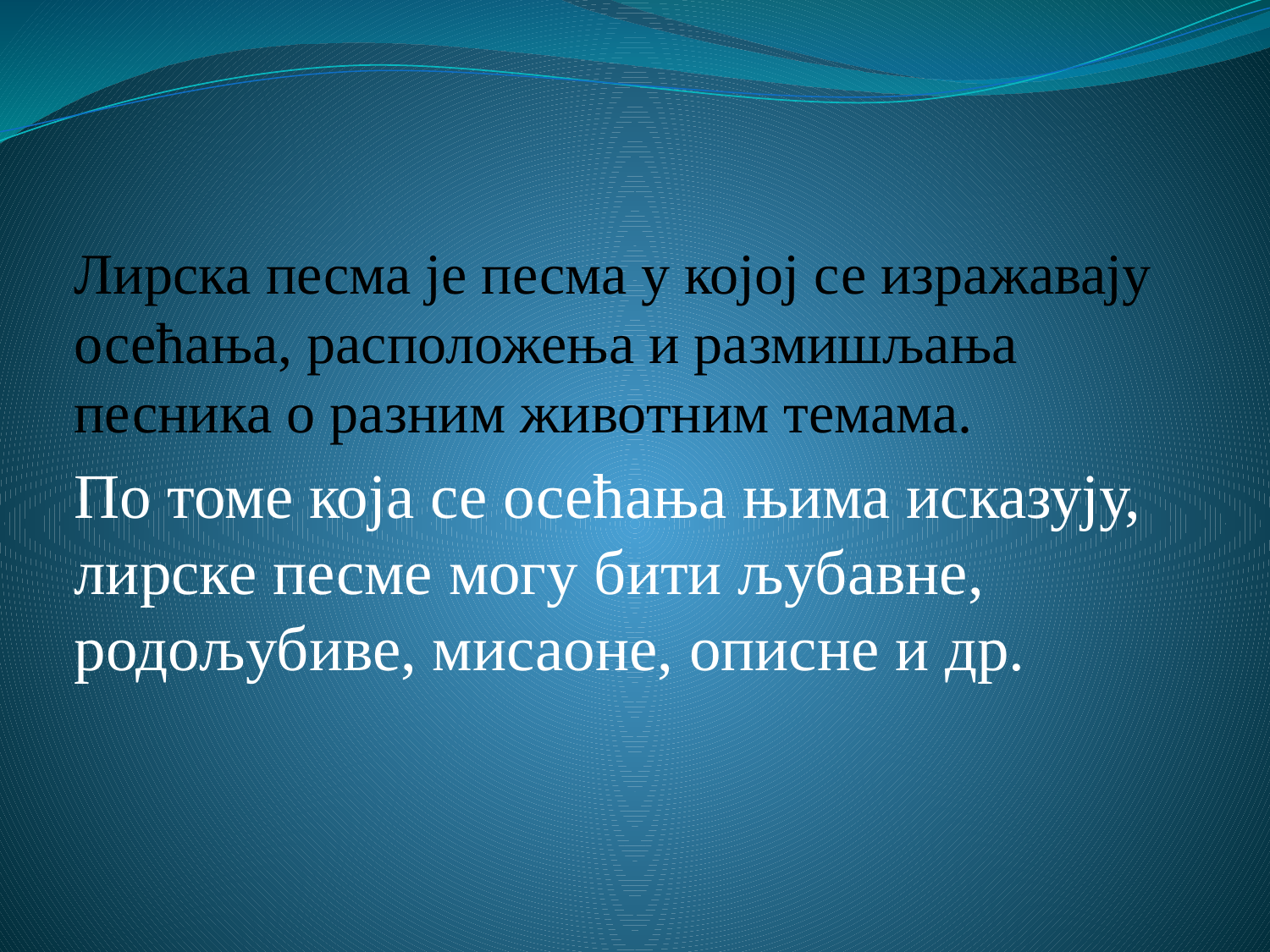

# Лирска песма је песма у којој се изражавају осећања, расположења и размишљања песника о разним животним темама.
По томе која се осећања њима исказују, лирске песме могу бити љубавне, родољубиве, мисаоне, описне и др.